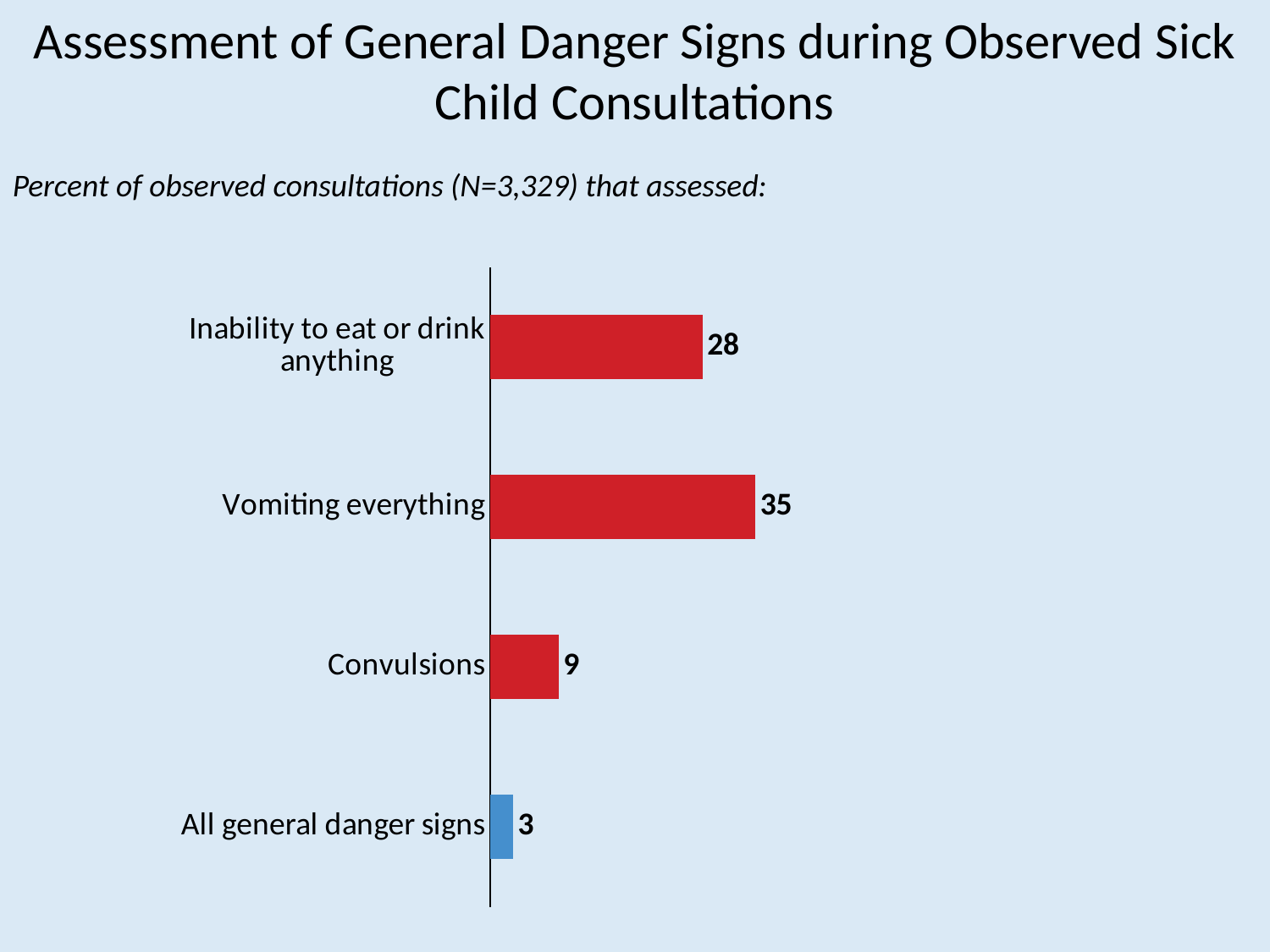

# Assessment of General Danger Signs during Observed Sick Child Consultations
Percent of observed consultations (N=3,329) that assessed:

### Chart

| Category | Series 1 |
|---|---|
| All general danger signs | 3.0 |
| Convulsions | 9.0 |
| Vomiting everything | 35.0 |
| Inability to eat or drink anything | 28.0 |